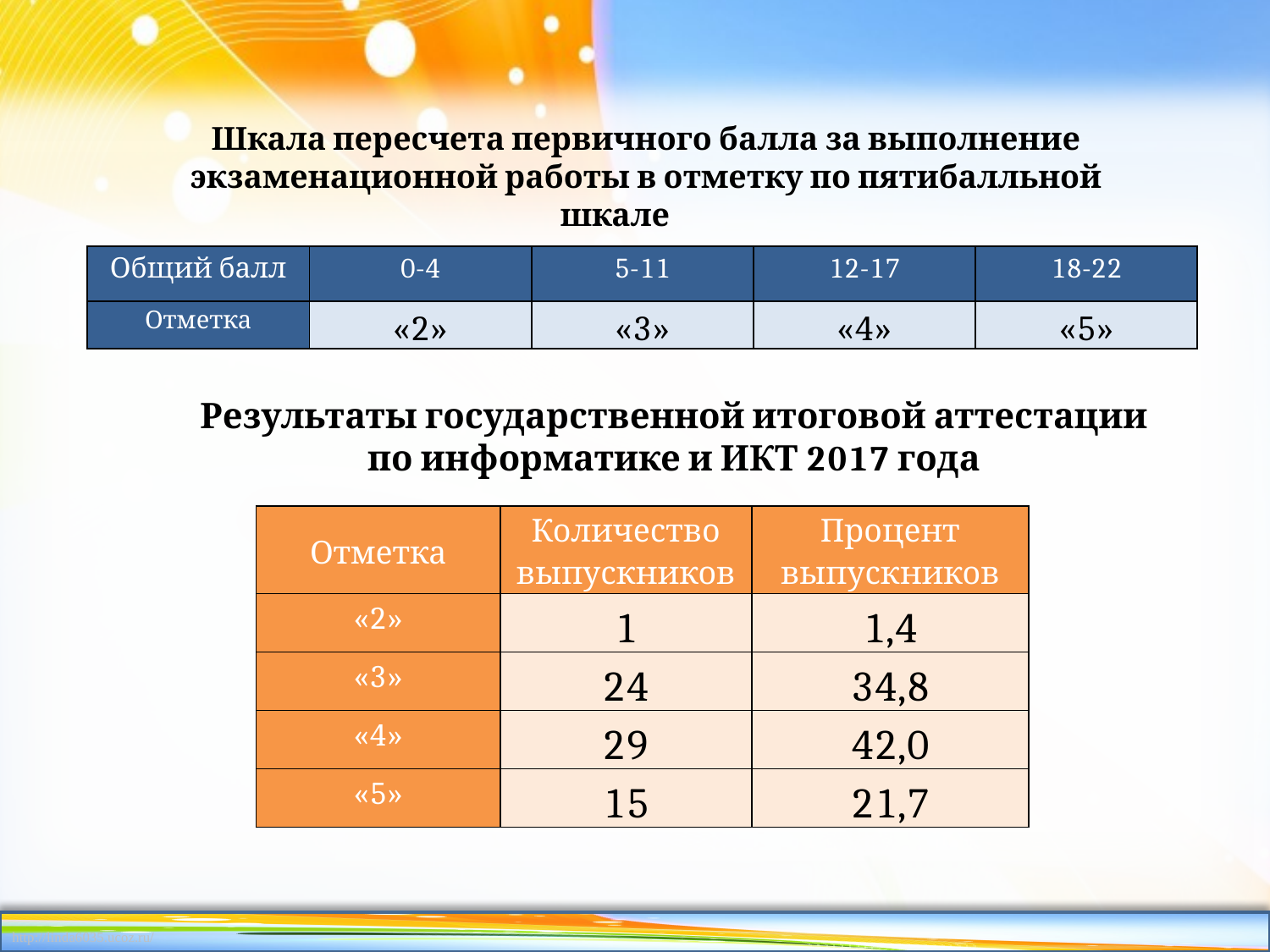

Шкала пересчета первичного балла за выполнение
экзаменационной работы в отметку по пятибалльной шкале
| Общий балл | 0-4 | 5-11 | 12-17 | 18-22 |
| --- | --- | --- | --- | --- |
| Отметка | «2» | «3» | «4» | «5» |
Результаты государственной итоговой аттестации
по информатике и ИКТ 2017 года
| Отметка | Количество выпускников | Процент выпускников |
| --- | --- | --- |
| «2» | 1 | 1,4 |
| «3» | 24 | 34,8 |
| «4» | 29 | 42,0 |
| «5» | 15 | 21,7 |